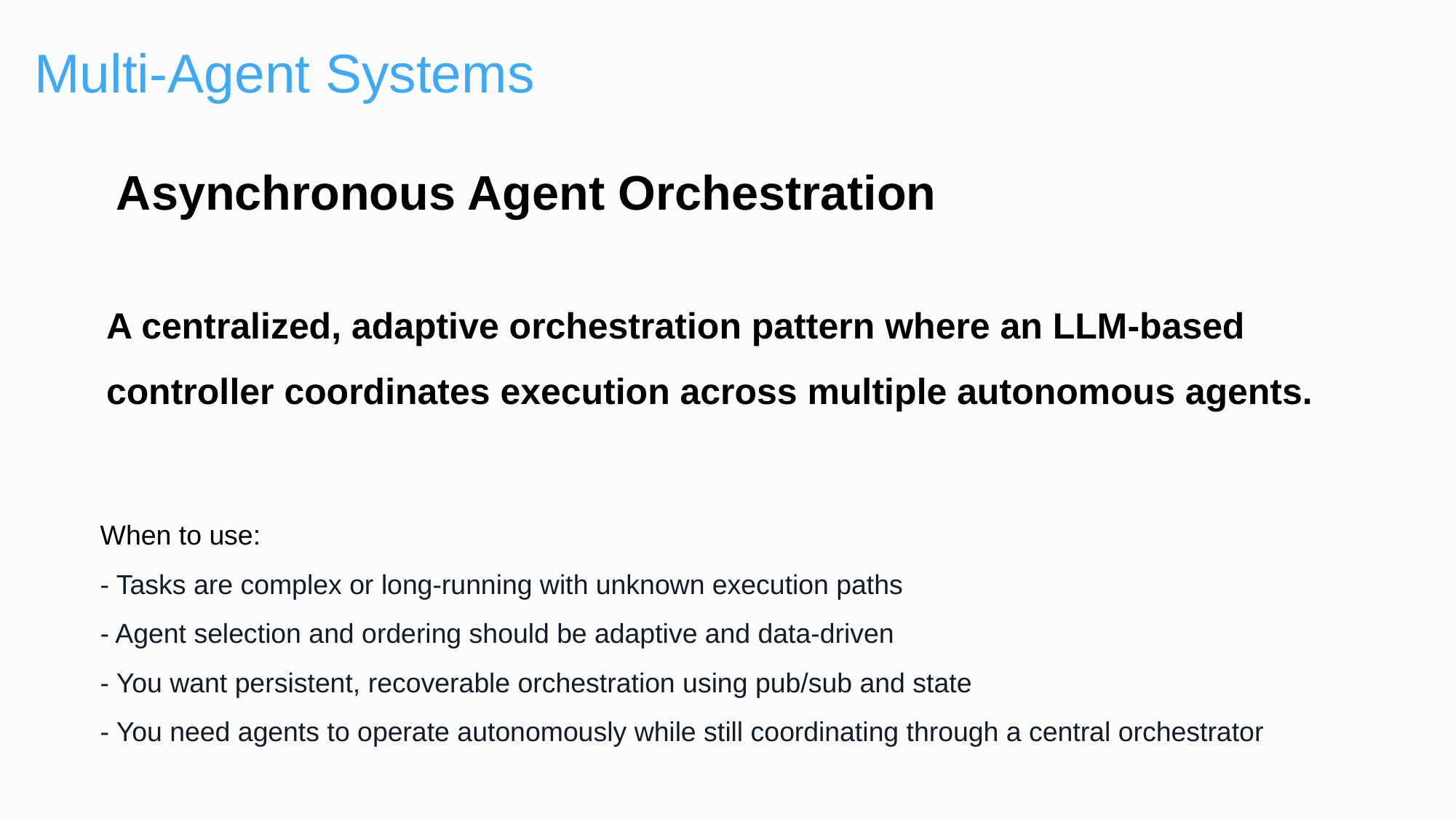

# Multi-Agent Systems
Asynchronous Agent Orchestration
A centralized, adaptive orchestration pattern where an LLM-based controller coordinates execution across multiple autonomous agents.
When to use:
- Tasks are complex or long-running with unknown execution paths
- Agent selection and ordering should be adaptive and data-driven
- You want persistent, recoverable orchestration using pub/sub and state
- You need agents to operate autonomously while still coordinating through a central orchestrator